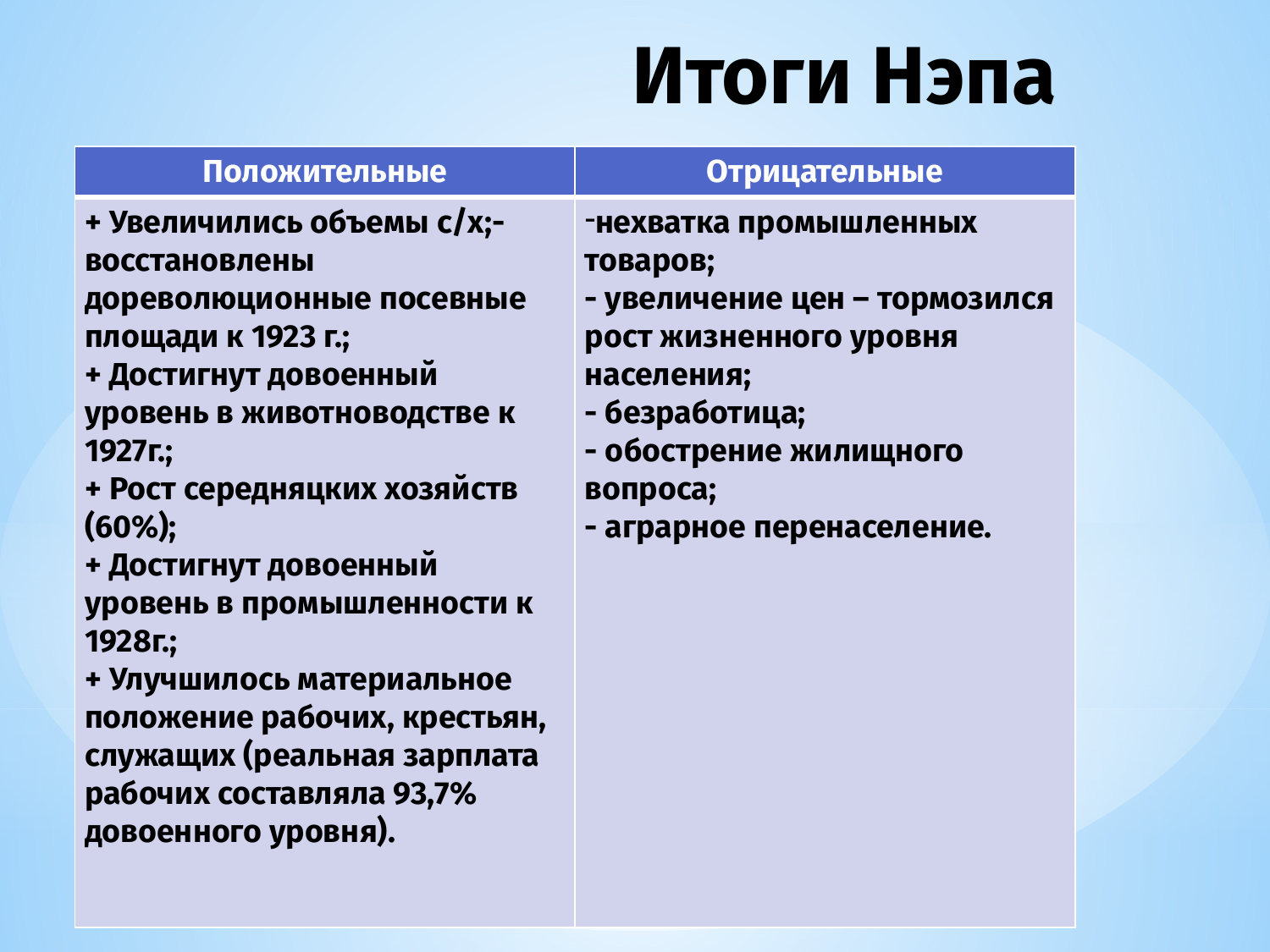

# Итоги Нэпа
| Положительные | Отрицательные |
| --- | --- |
| + Увеличились объемы с/х;- восстановлены дореволюционные посевные площади к 1923 г.; + Достигнут довоенный уровень в животноводстве к 1927г.; + Рост середняцких хозяйств (60%); + Достигнут довоенный уровень в промышленности к 1928г.; + Улучшилось материальное положение рабочих, крестьян, служащих (реальная зарплата рабочих составляла 93,7% довоенного уровня). | нехватка промышленных товаров; - увеличение цен – тормозился рост жизненного уровня населения; - безработица; - обострение жилищного вопроса; - аграрное перенаселение. |